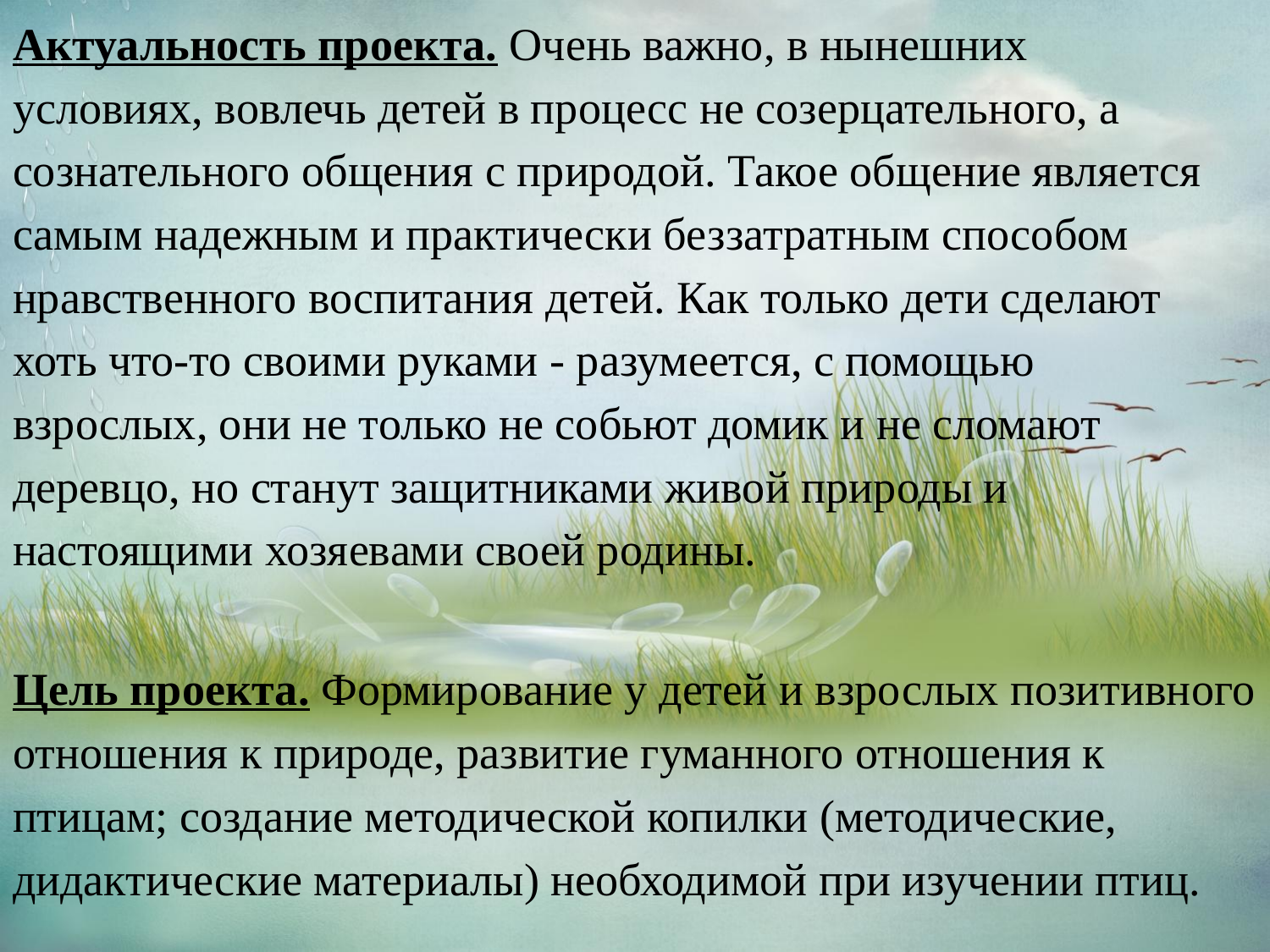

Актуальность проекта. Очень важно, в нынешних условиях, вовлечь детей в процесс не созерцательного, а сознательного общения с природой. Такое общение является самым надежным и практически беззатратным способом нравственного воспитания детей. Как только дети сделают хоть что-то своими руками - разумеется, с помощью взрослых, они не только не собьют домик и не сломают деревцо, но станут защитниками живой природы и настоящими хозяевами своей родины.

Цель проекта. Формирование у детей и взрослых позитивного отношения к природе, развитие гуманного отношения к птицам; создание методической копилки (методические, дидактические материалы) необходимой при изучении птиц.